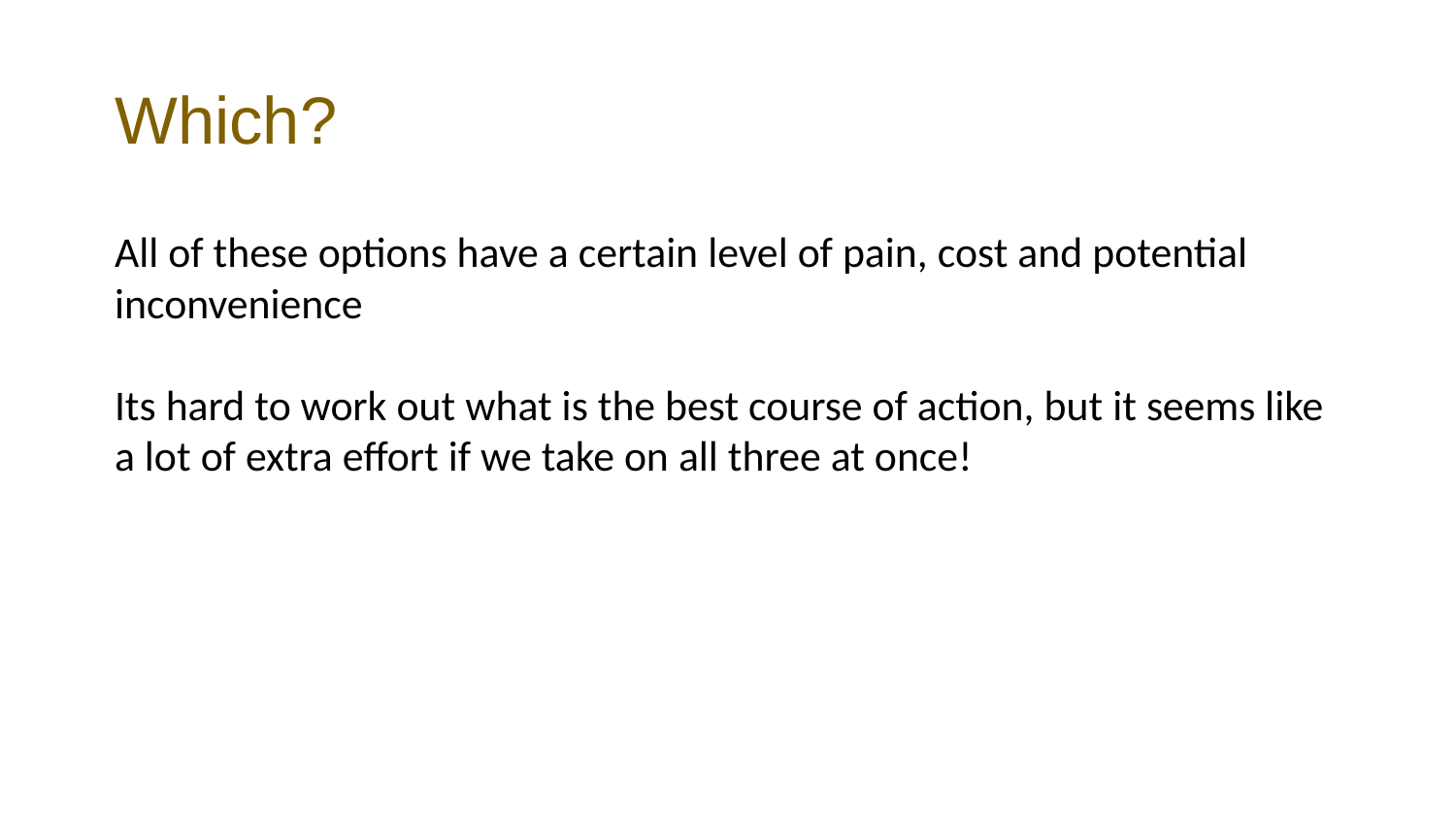

# Which?
All of these options have a certain level of pain, cost and potential inconvenience

Its hard to work out what is the best course of action, but it seems like a lot of extra effort if we take on all three at once!